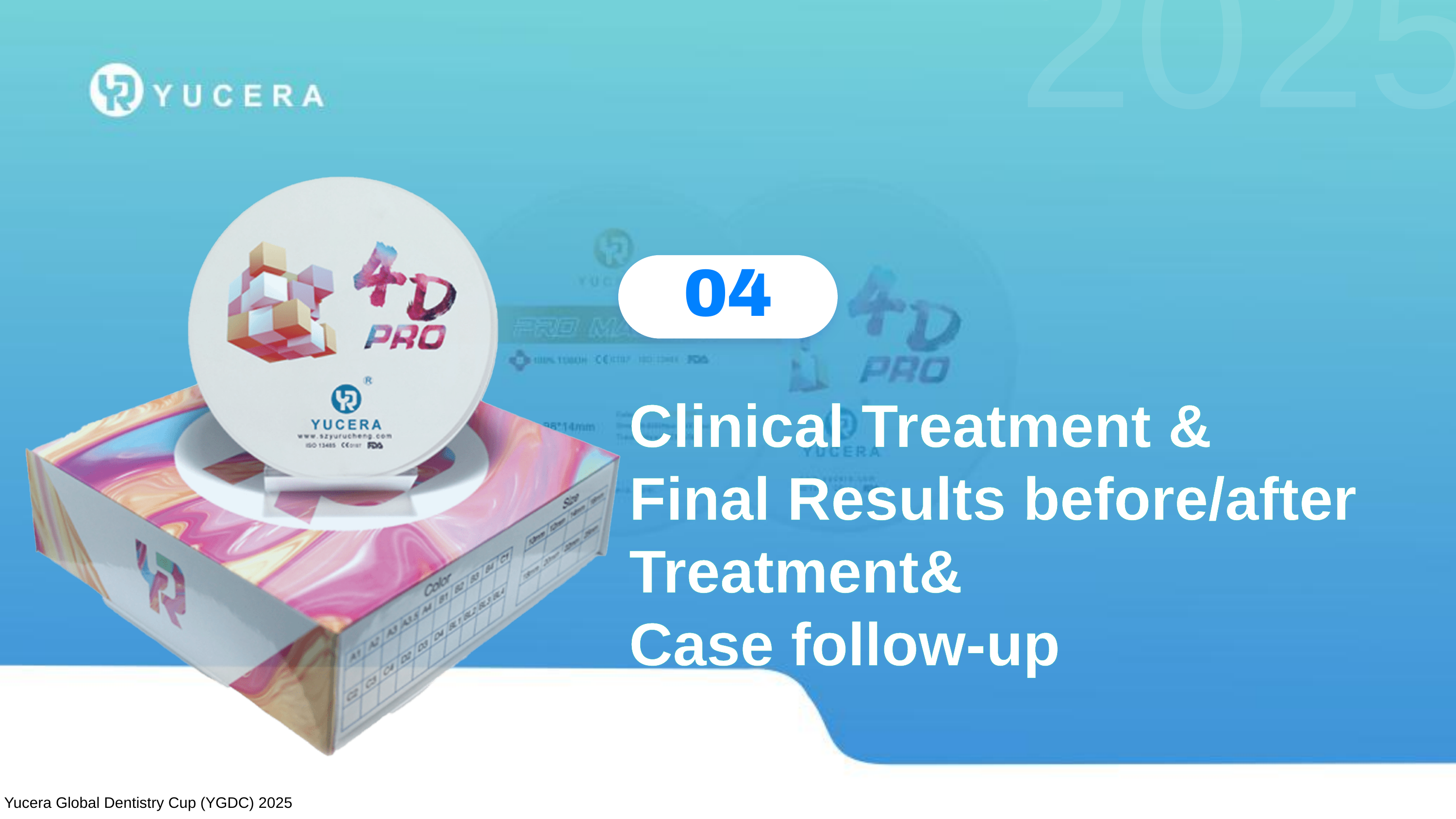

2025X
04

Clinical Treatment &
Final Results before/after Treatment&
Case follow-up
2025
Yucera Global Dentistry Cup (YGDC) 2025